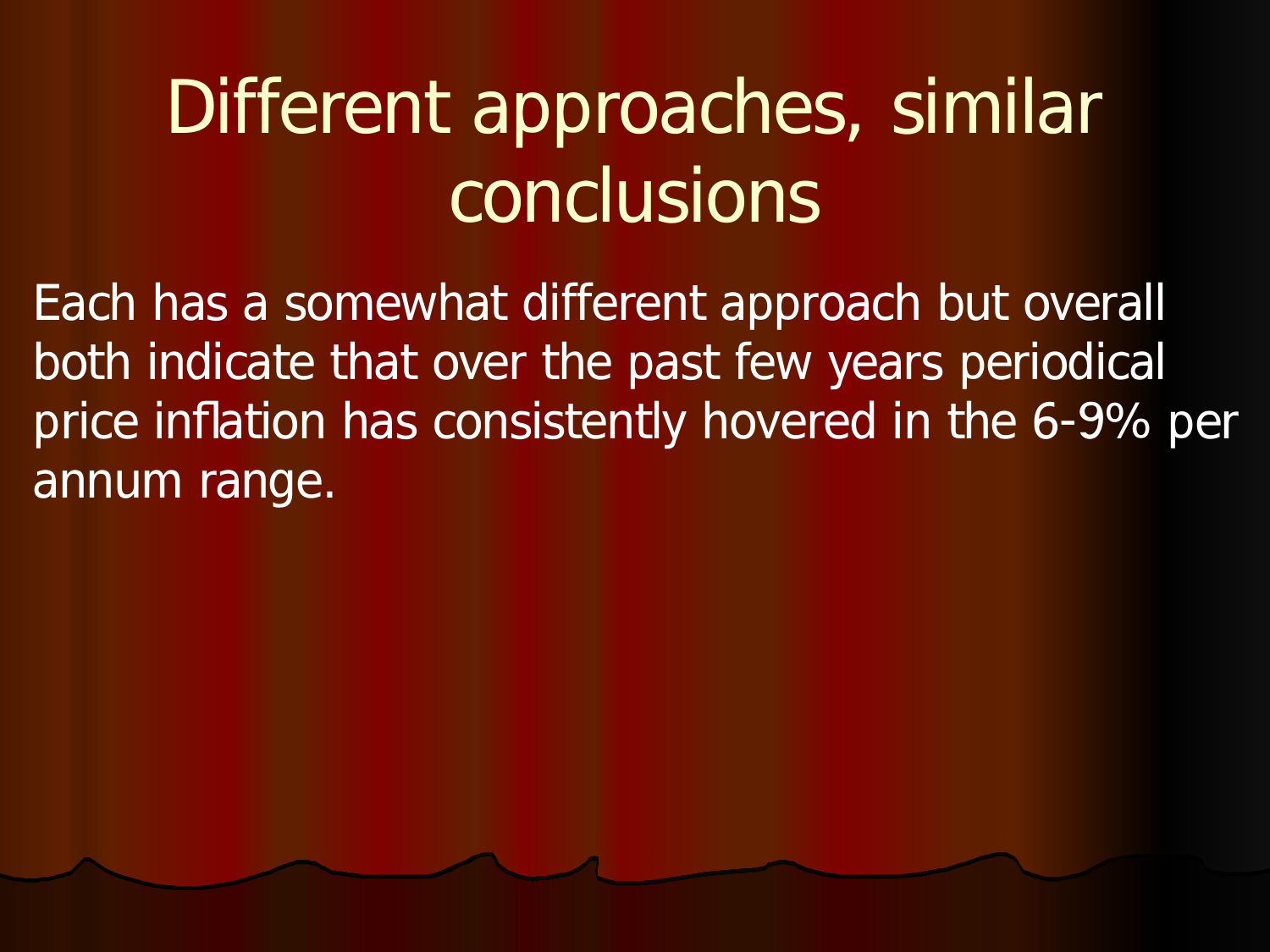

# Different approaches, similar conclusions
Each has a somewhat different approach but overall both indicate that over the past few years periodical price inflation has consistently hovered in the 6-9% per annum range.